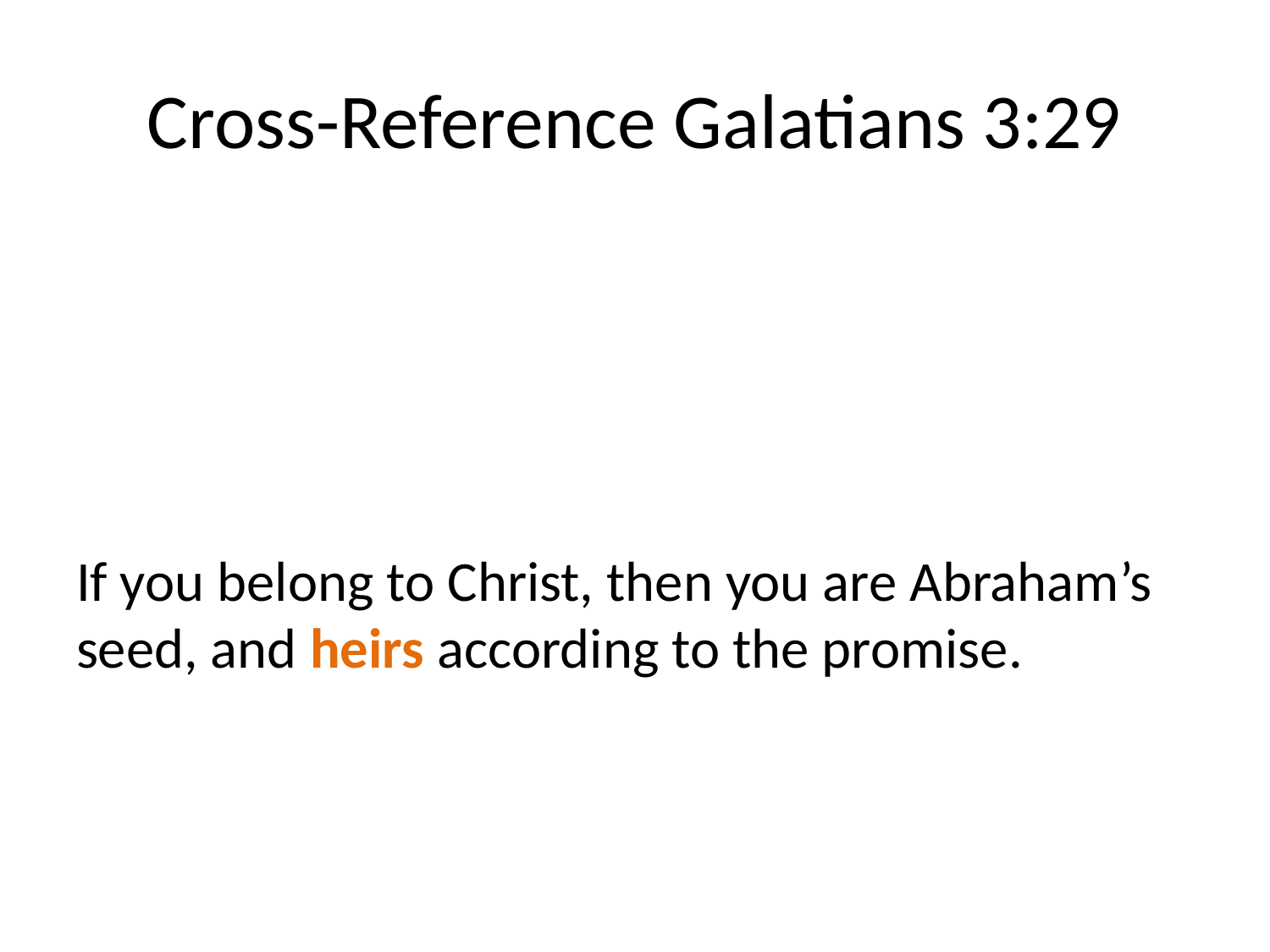

# Cross-Reference Galatians 3:29

If you belong to Christ, then you are Abraham’s seed, and heirs according to the promise.